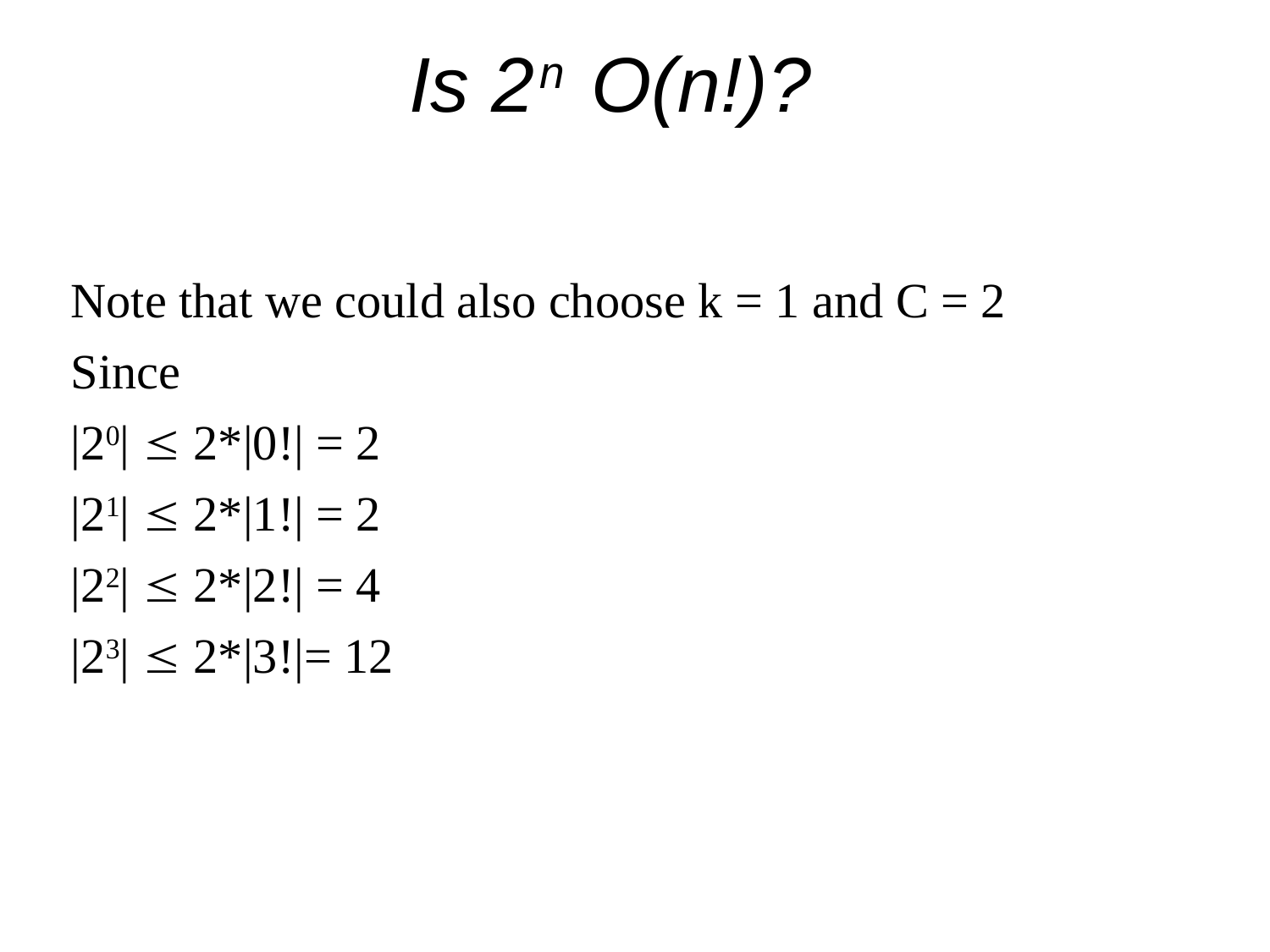

# Is 2n O(n!)?
Note that we could also choose k = 1 and C = 2
Since
|20| ≤ 2*|0!| = 2
|21| ≤ 2*|1!| = 2
|22| ≤ 2*|2!| = 4
|23| ≤ 2*|3!|= 12